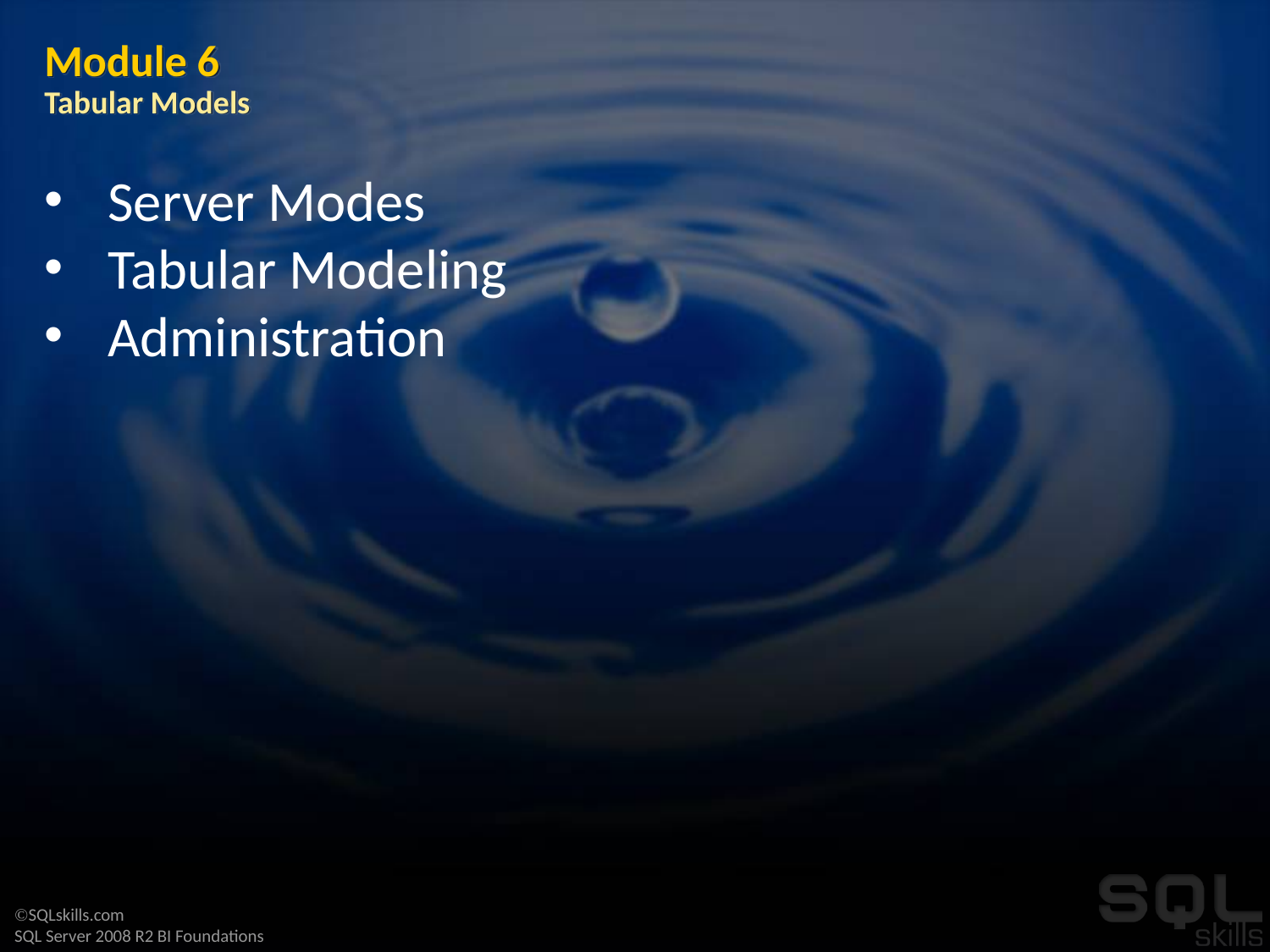

# Module 6 Tabular Models
Server Modes
Tabular Modeling
Administration